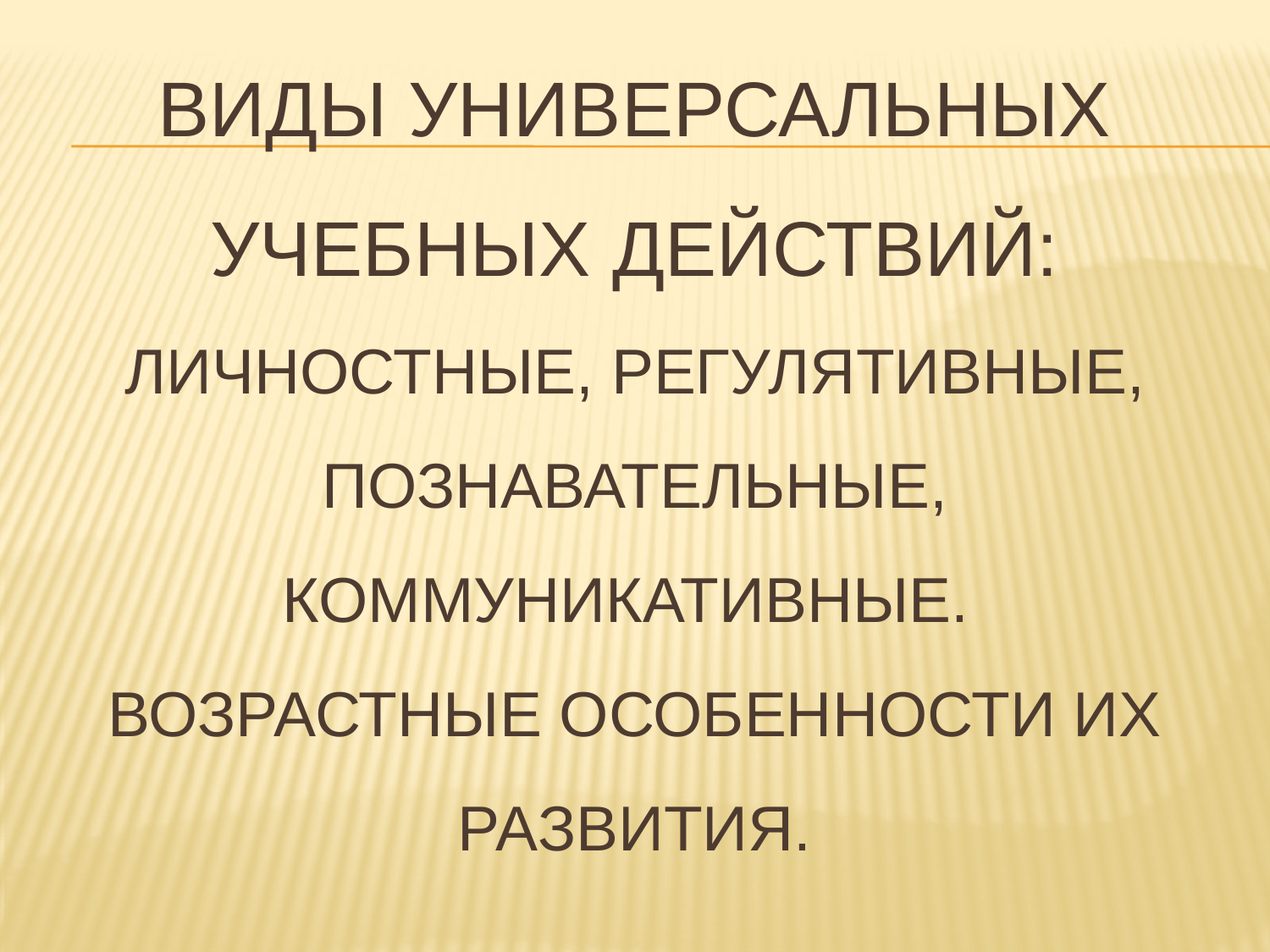

# Виды универсальных учебных действий: личностные, регулятивные, познавательные, коммуникативные. Возрастные особенности их развития.